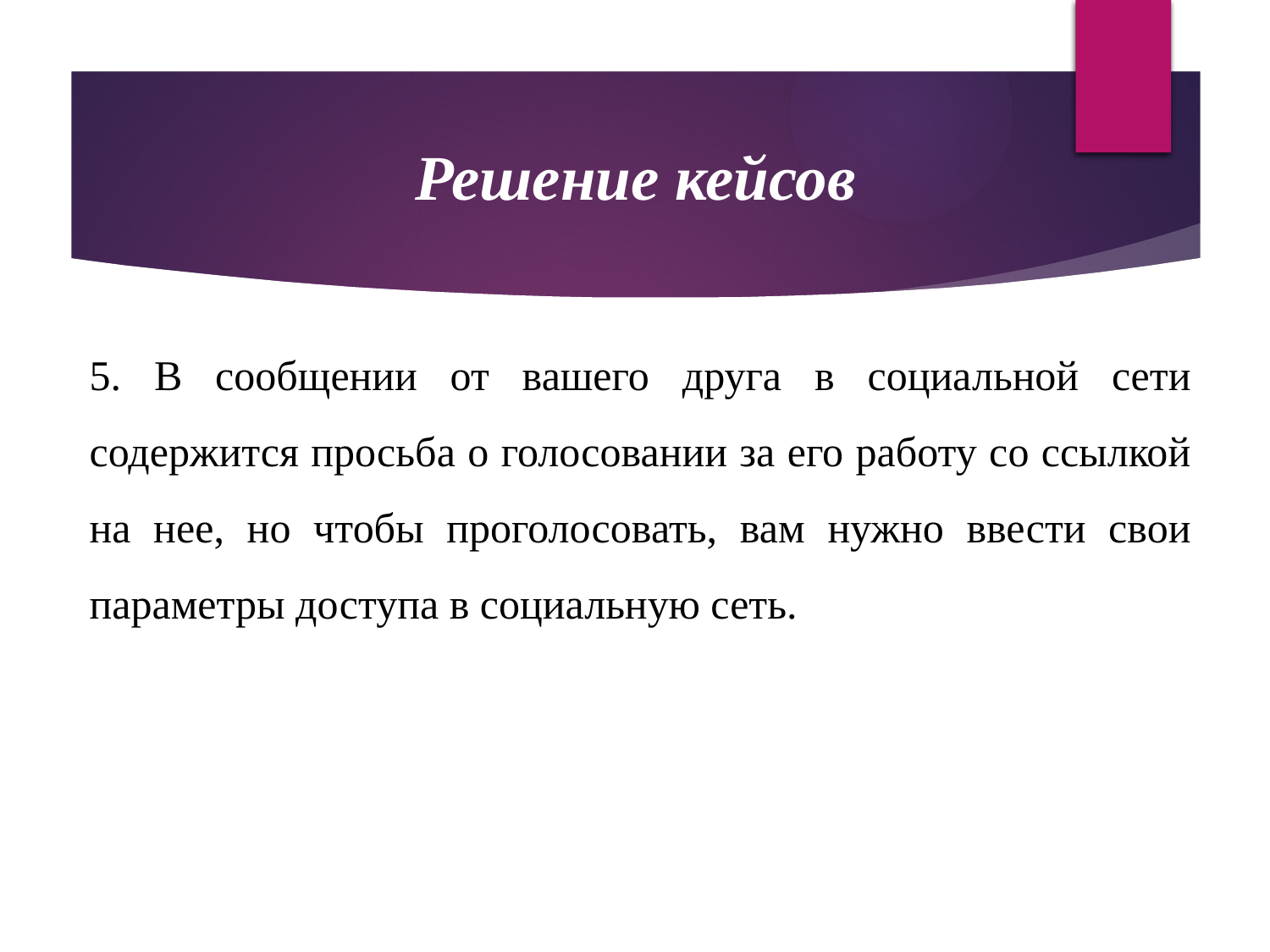

Решение кейсов
5. В сообщении от вашего друга в социальной сети содержится просьба о голосовании за его работу со ссылкой на нее, но чтобы проголосовать, вам нужно ввести свои параметры доступа в социальную сеть.